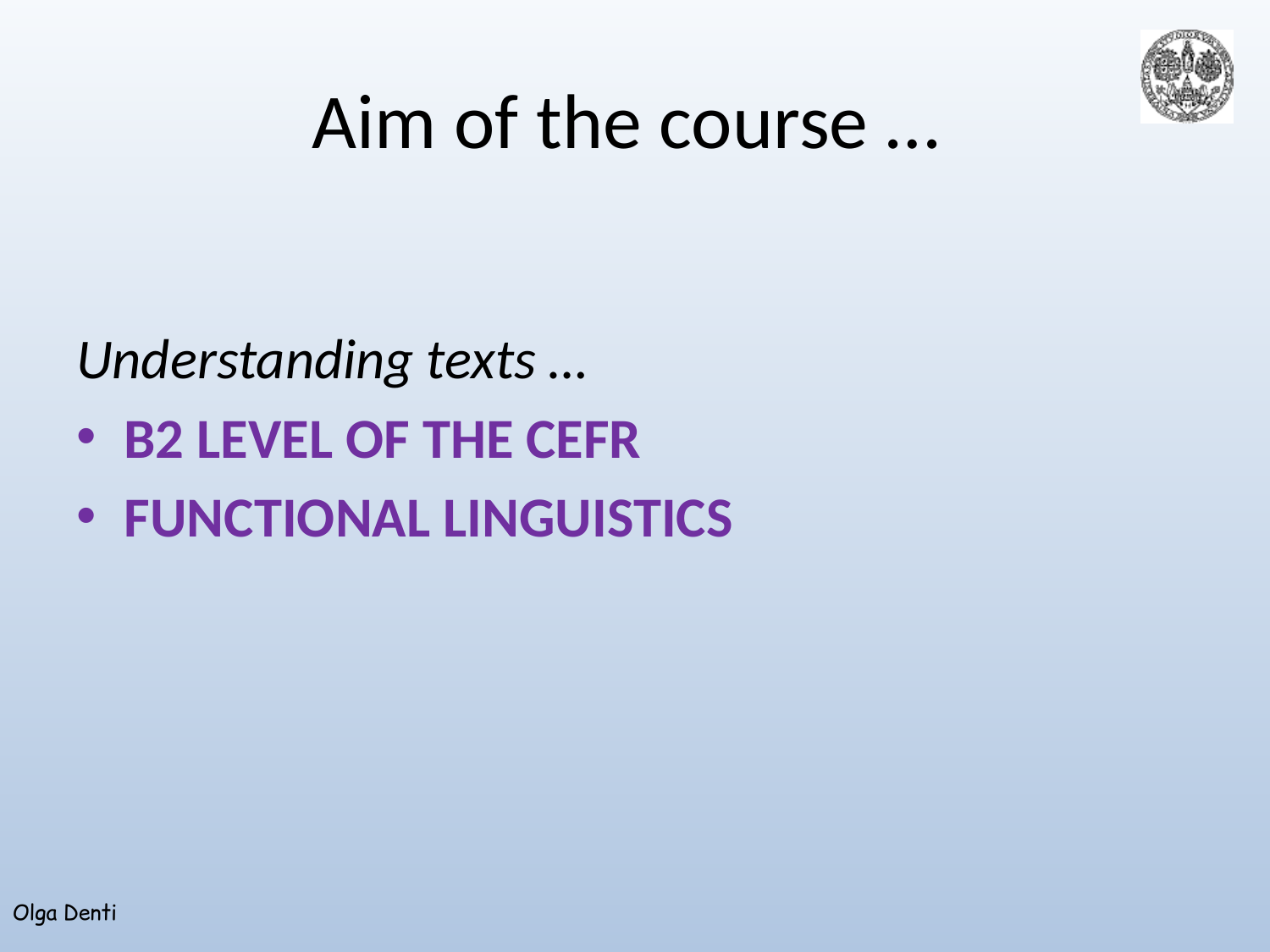

# Aim of the course …
Understanding texts …
B2 LEVEL OF THE CEFR
FUNCTIONAL LINGUISTICS